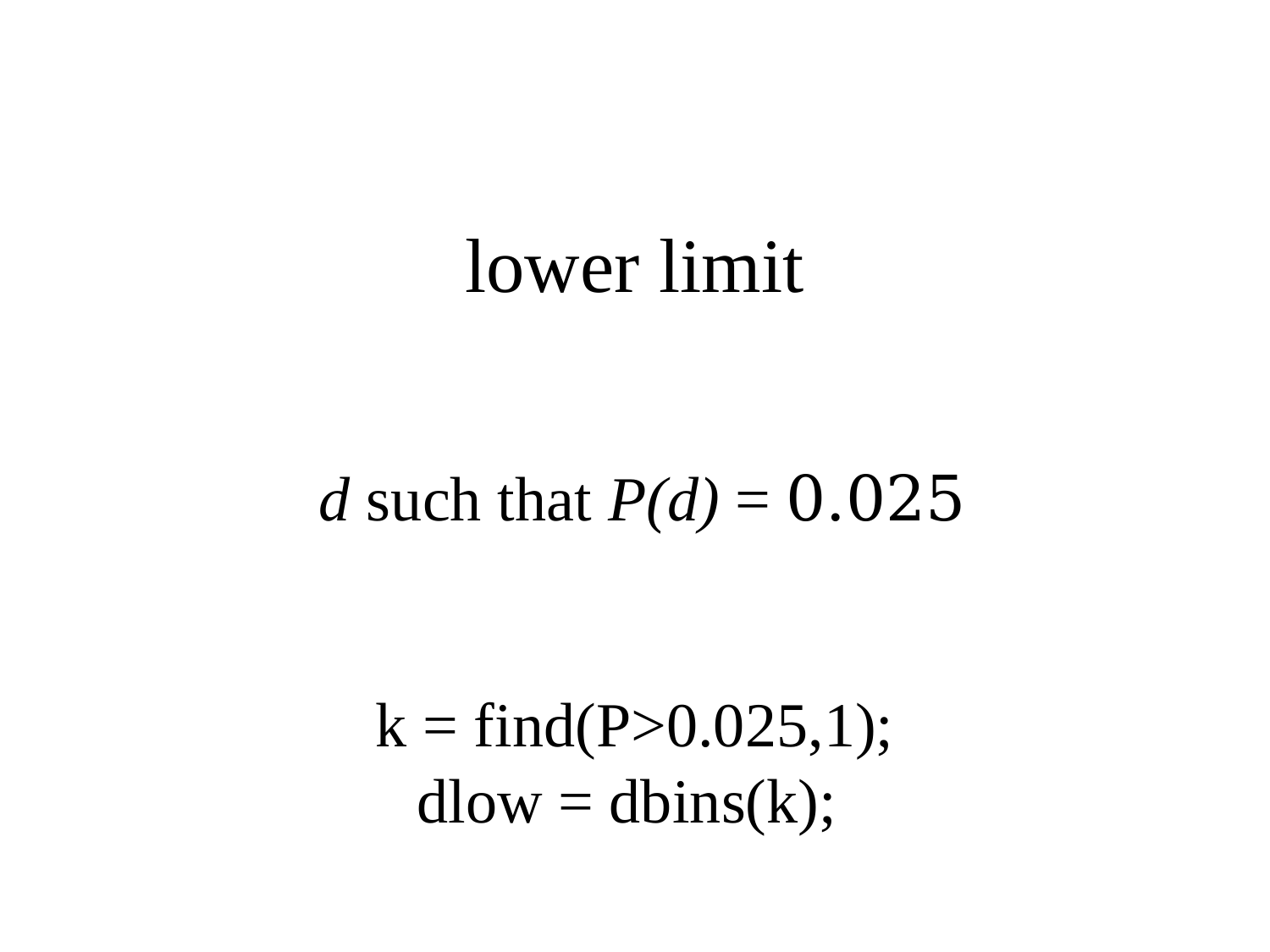

lower limit
 d such that P(d) = 0.025

k = find(P>0.025,1);
dlow = dbins(k);